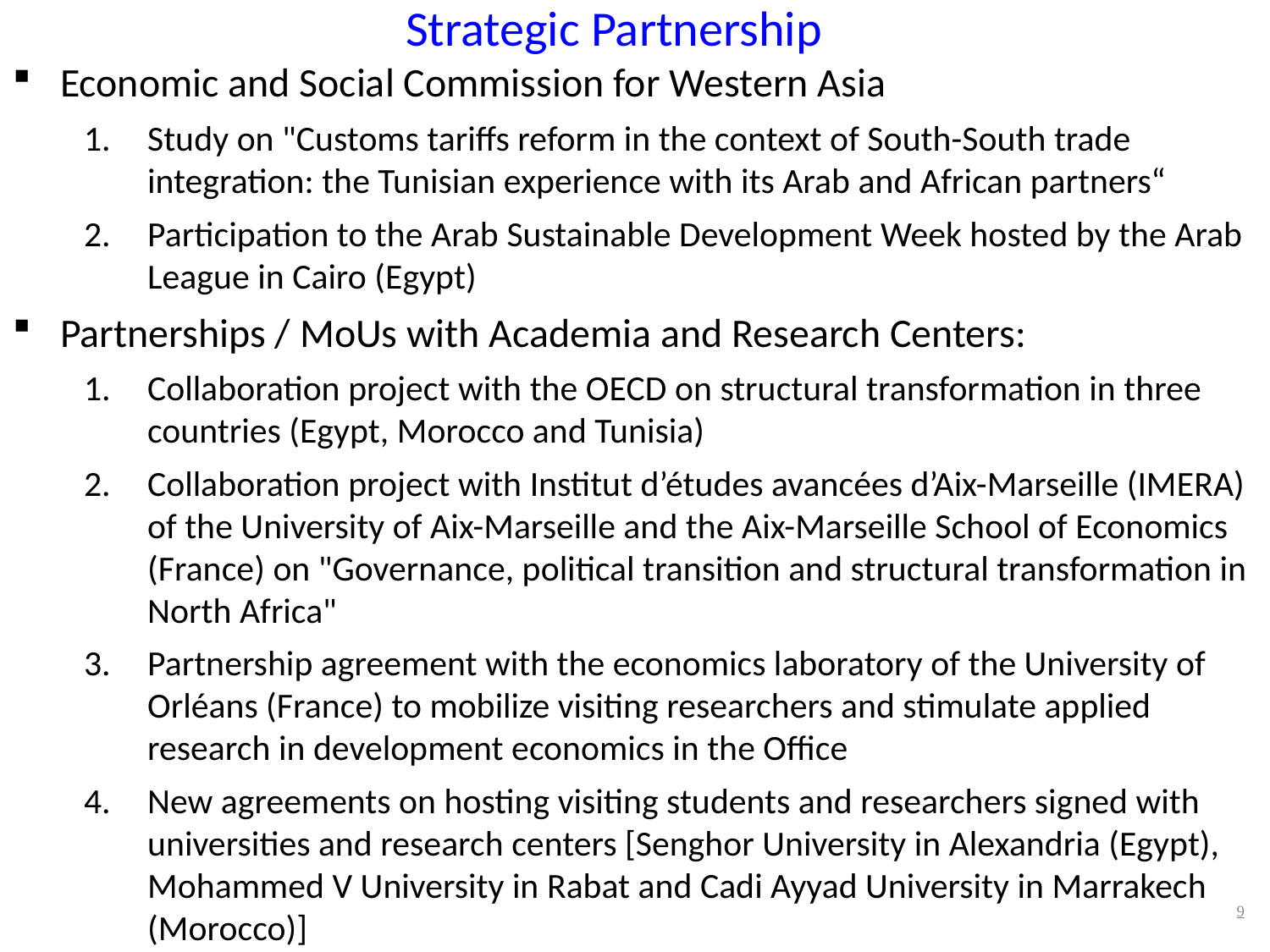

Strategic Partnership
Economic and Social Commission for Western Asia
Study on "Customs tariffs reform in the context of South-South trade integration: the Tunisian experience with its Arab and African partners“
Participation to the Arab Sustainable Development Week hosted by the Arab League in Cairo (Egypt)
Partnerships / MoUs with Academia and Research Centers:
Collaboration project with the OECD on structural transformation in three countries (Egypt, Morocco and Tunisia)
Collaboration project with Institut d’études avancées d’Aix-Marseille (IMERA) of the University of Aix-Marseille and the Aix-Marseille School of Economics (France) on "Governance, political transition and structural transformation in North Africa"
Partnership agreement with the economics laboratory of the University of Orléans (France) to mobilize visiting researchers and stimulate applied research in development economics in the Office
New agreements on hosting visiting students and researchers signed with universities and research centers [Senghor University in Alexandria (Egypt), Mohammed V University in Rabat and Cadi Ayyad University in Marrakech (Morocco)]
9